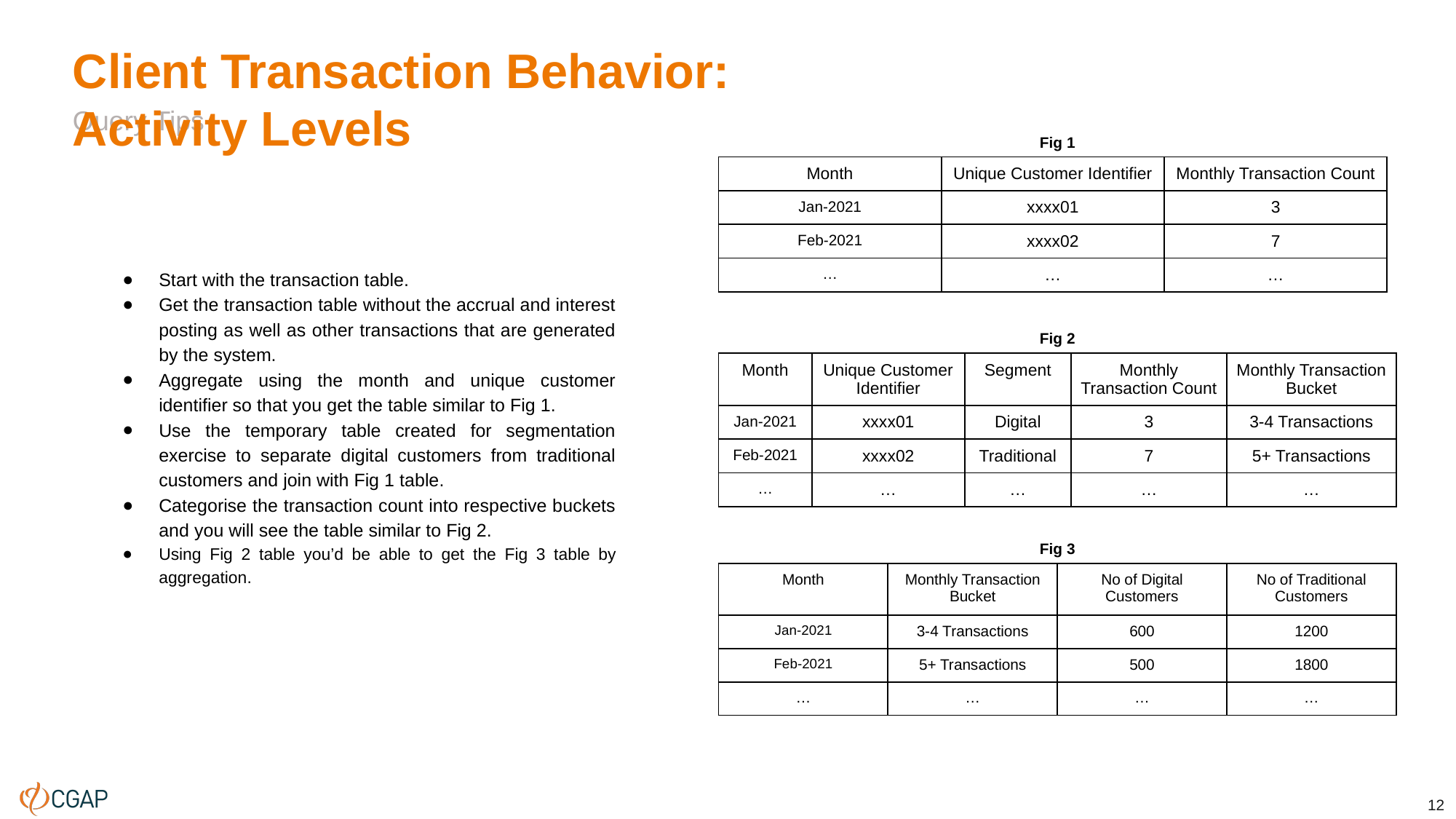

# Client Transaction Behavior: Activity Levels
Query Tips
Fig 1
| Month | Unique Customer Identifier | Monthly Transaction Count |
| --- | --- | --- |
| Jan-2021 | xxxx01 | 3 |
| Feb-2021 | xxxx02 | 7 |
| … | … | … |
Start with the transaction table.
Get the transaction table without the accrual and interest posting as well as other transactions that are generated by the system.
Aggregate using the month and unique customer identifier so that you get the table similar to Fig 1.
Use the temporary table created for segmentation exercise to separate digital customers from traditional customers and join with Fig 1 table.
Categorise the transaction count into respective buckets and you will see the table similar to Fig 2.
Using Fig 2 table you’d be able to get the Fig 3 table by aggregation.
Fig 2
| Month | Unique Customer Identifier | Segment | Monthly Transaction Count | Monthly Transaction Bucket |
| --- | --- | --- | --- | --- |
| Jan-2021 | xxxx01 | Digital | 3 | 3-4 Transactions |
| Feb-2021 | xxxx02 | Traditional | 7 | 5+ Transactions |
| … | … | … | … | … |
Fig 3
| Month | Monthly Transaction Bucket | No of Digital Customers | No of Traditional Customers |
| --- | --- | --- | --- |
| Jan-2021 | 3-4 Transactions | 600 | 1200 |
| Feb-2021 | 5+ Transactions | 500 | 1800 |
| … | … | … | … |
12